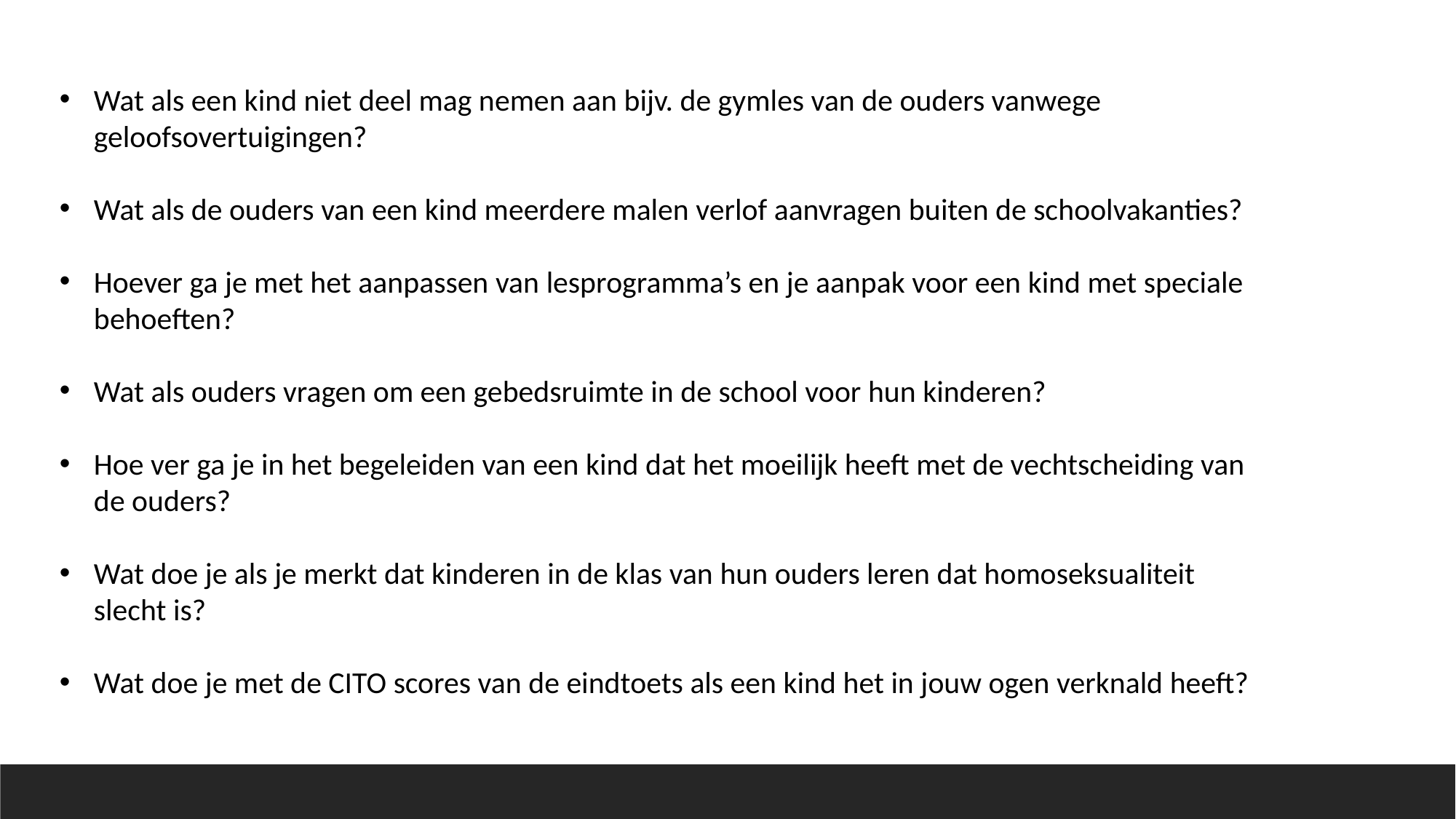

Wat als een kind niet deel mag nemen aan bijv. de gymles van de ouders vanwege geloofsovertuigingen?

Wat als de ouders van een kind meerdere malen verlof aanvragen buiten de schoolvakanties?

Hoever ga je met het aanpassen van lesprogramma’s en je aanpak voor een kind met speciale behoeften?

Wat als ouders vragen om een gebedsruimte in de school voor hun kinderen?

Hoe ver ga je in het begeleiden van een kind dat het moeilijk heeft met de vechtscheiding van de ouders?

Wat doe je als je merkt dat kinderen in de klas van hun ouders leren dat homoseksualiteit slecht is?

Wat doe je met de CITO scores van de eindtoets als een kind het in jouw ogen verknald heeft?